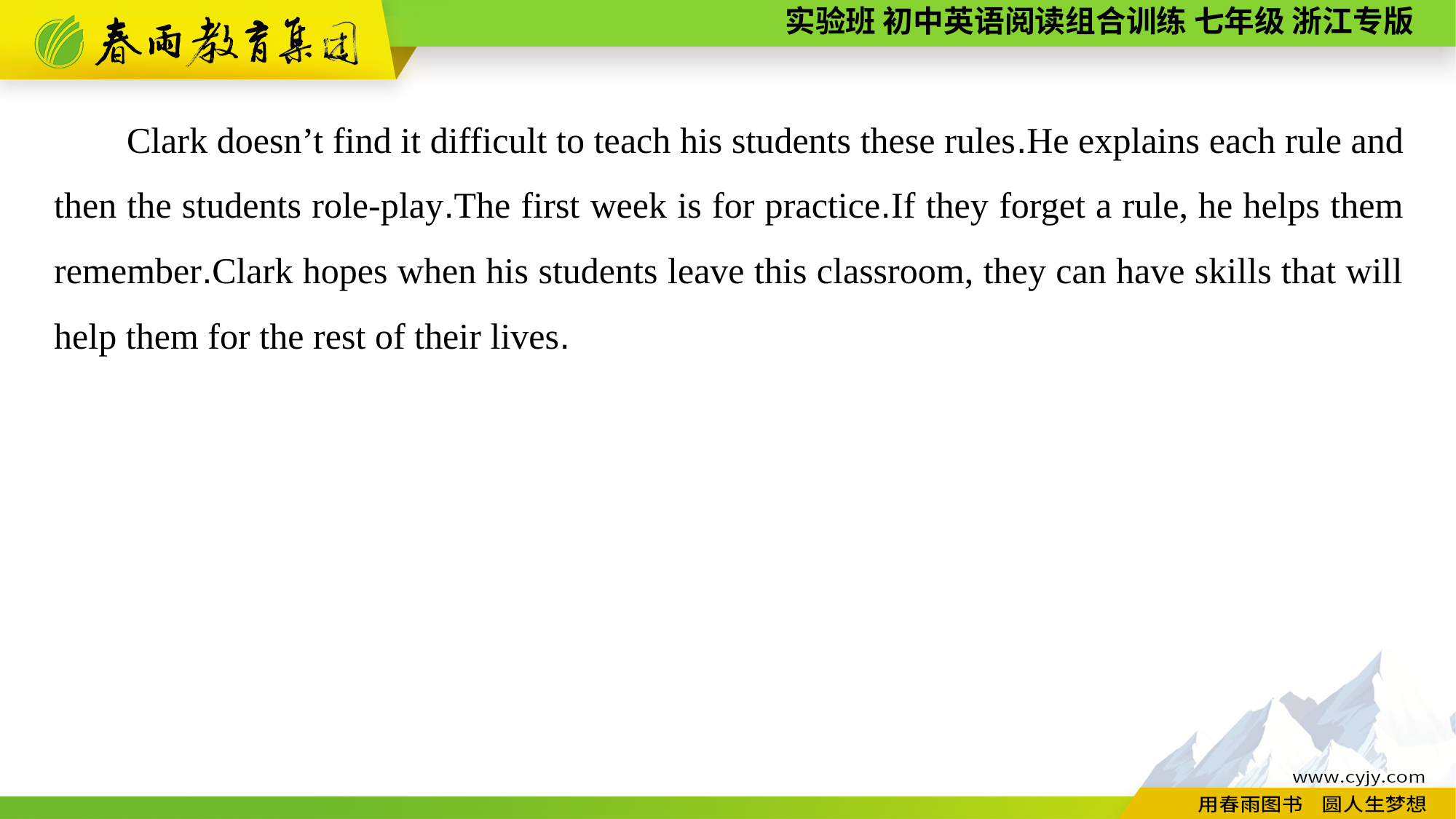

Clark doesn’t find it difficult to teach his students these rules.He explains each rule and then the students role-play.The first week is for practice.If they forget a rule, he helps them remember.Clark hopes when his students leave this classroom, they can have skills that will help them for the rest of their lives.